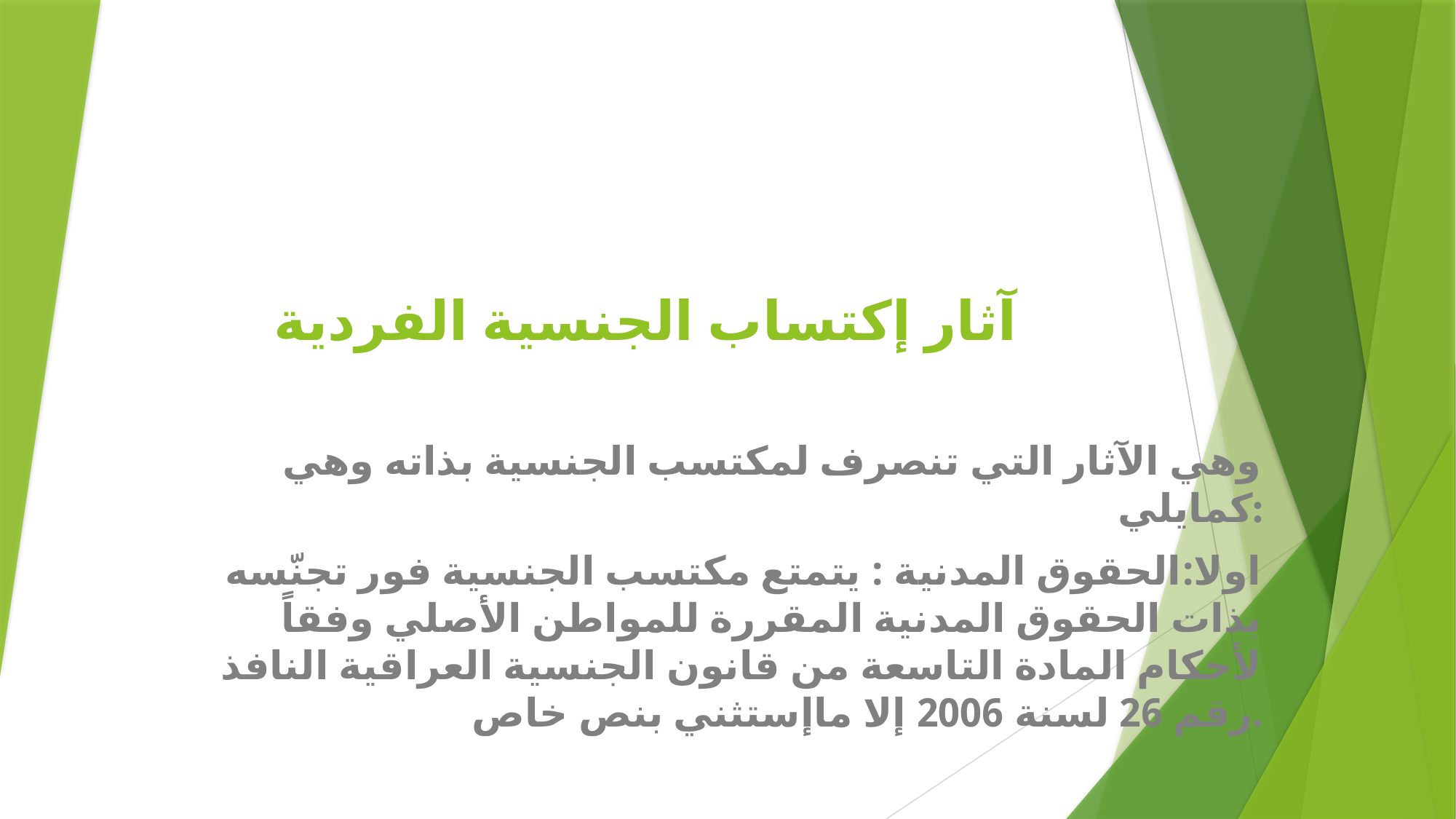

# آثار إكتساب الجنسية الفردية
وهي الآثار التي تنصرف لمكتسب الجنسية بذاته وهي كمايلي:
اولا:الحقوق المدنية : يتمتع مكتسب الجنسية فور تجنّسه بذات الحقوق المدنية المقررة للمواطن الأصلي وفقاً لأحكام المادة التاسعة من قانون الجنسية العراقية النافذ رقم 26 لسنة 2006 إلا ماإستثني بنص خاص.